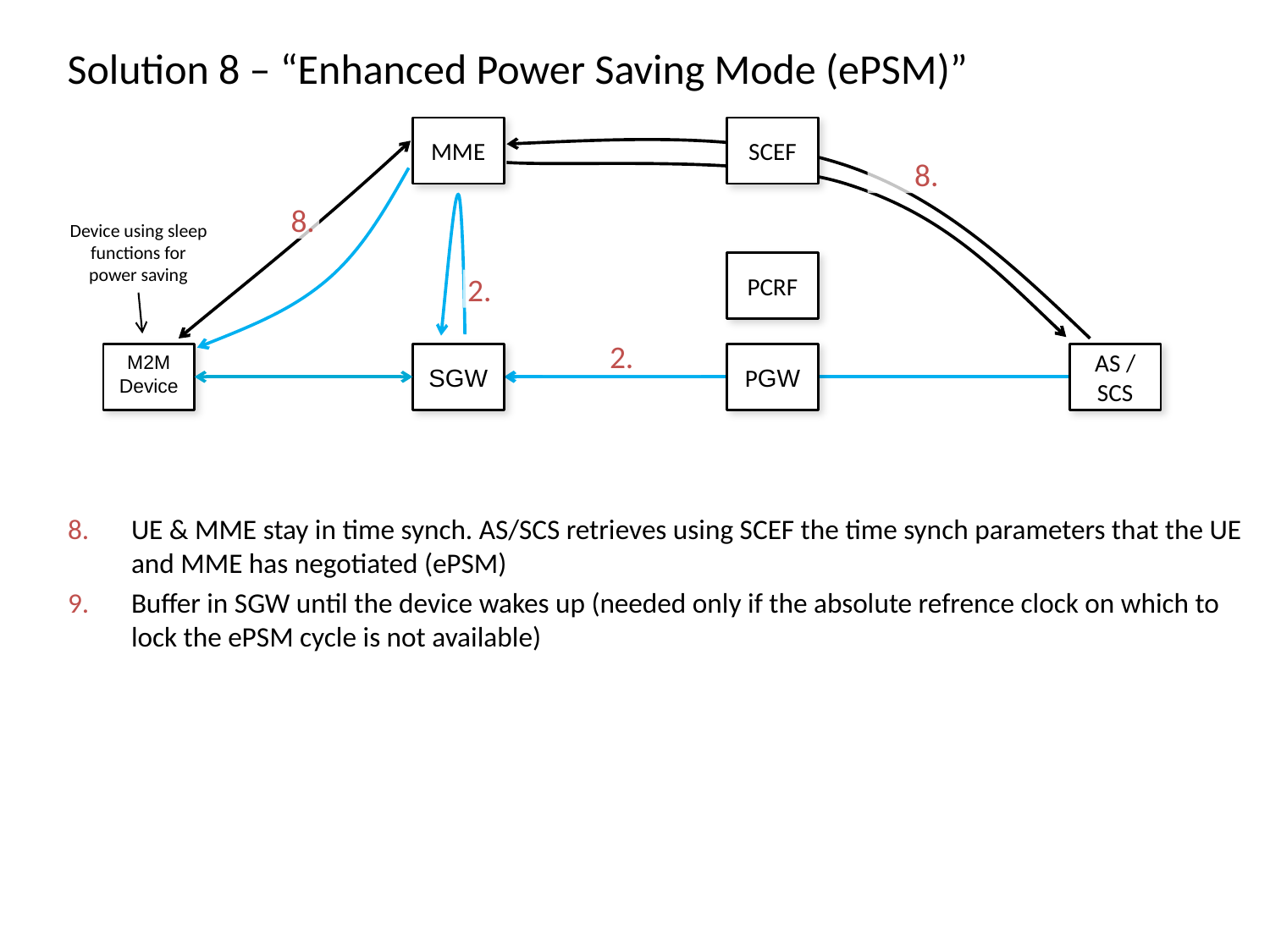

# Solution 8 – “Enhanced Power Saving Mode (ePSM)”
MME
SCEF

8.

8.
Device using sleep functions for power saving
PCRF
2.
2.
M2M Device
SGW
PGW
AS / SCS
UE & MME stay in time synch. AS/SCS retrieves using SCEF the time synch parameters that the UE and MME has negotiated (ePSM)
Buffer in SGW until the device wakes up (needed only if the absolute refrence clock on which to lock the ePSM cycle is not available)